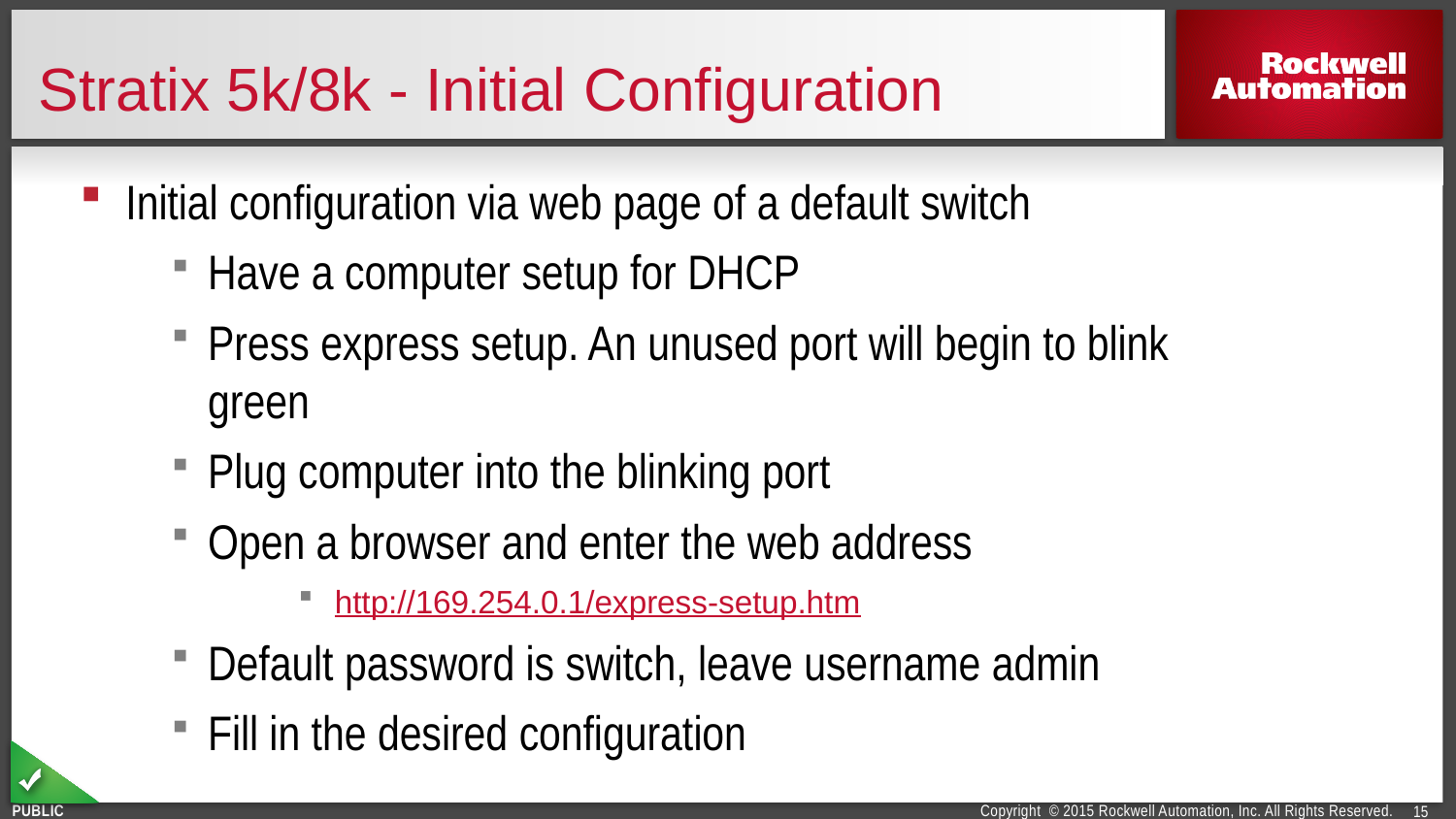

# Stratix 5k/8k - Initial Configuration
Initial configuration via web page of a default switch
Have a computer setup for DHCP
Press express setup. An unused port will begin to blink green
Plug computer into the blinking port
Open a browser and enter the web address
http://169.254.0.1/express-setup.htm
Default password is switch, leave username admin
Fill in the desired configuration
15